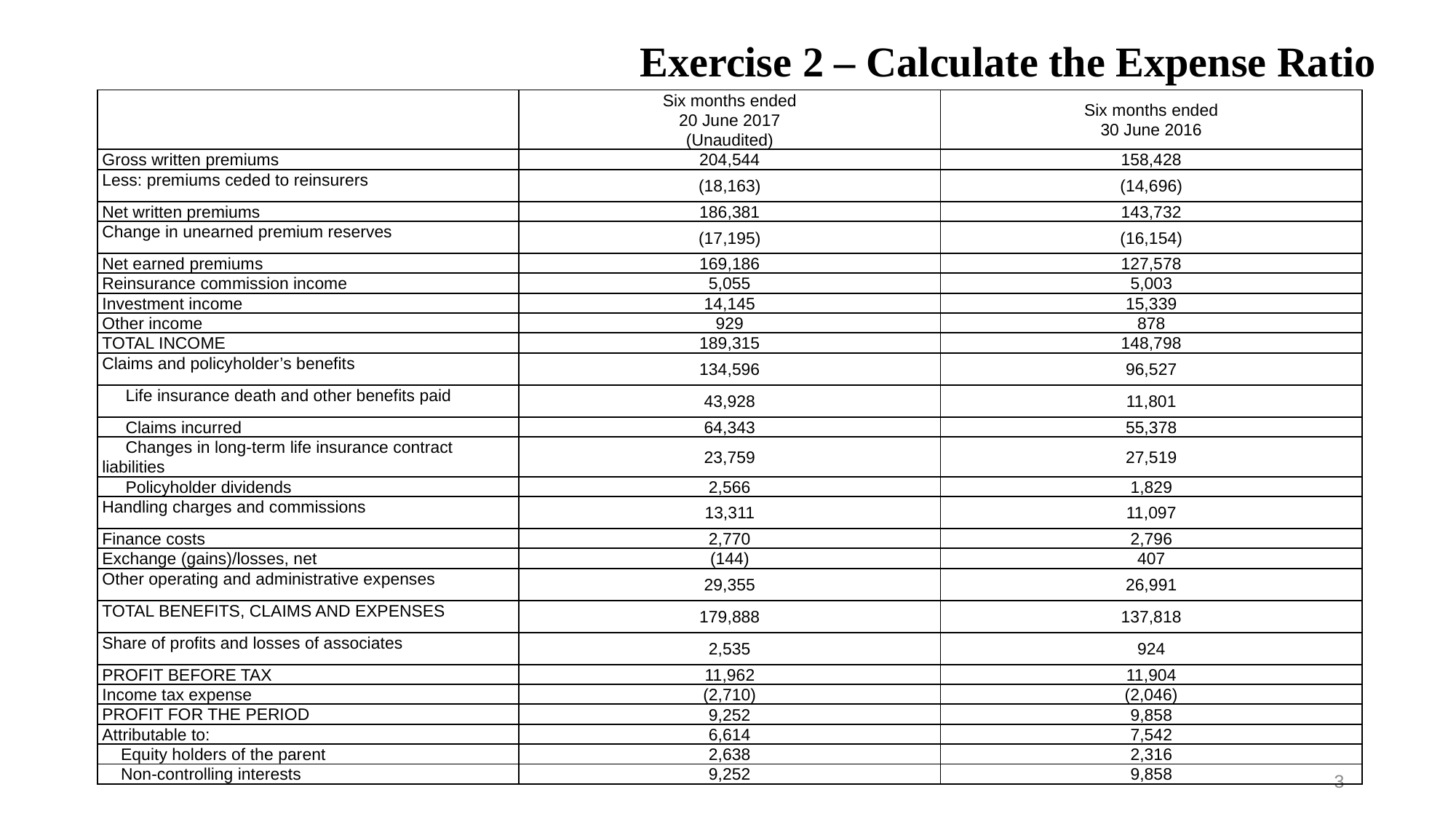

# Exercise 2 – Calculate the Expense Ratio
|  | Six months ended 20 June 2017 (Unaudited) | Six months ended 30 June 2016 |
| --- | --- | --- |
| Gross written premiums | 204,544 | 158,428 |
| Less: premiums ceded to reinsurers | (18,163) | (14,696) |
| Net written premiums | 186,381 | 143,732 |
| Change in unearned premium reserves | (17,195) | (16,154) |
| Net earned premiums | 169,186 | 127,578 |
| Reinsurance commission income | 5,055 | 5,003 |
| Investment income | 14,145 | 15,339 |
| Other income | 929 | 878 |
| TOTAL INCOME | 189,315 | 148,798 |
| Claims and policyholder’s benefits | 134,596 | 96,527 |
| Life insurance death and other benefits paid | 43,928 | 11,801 |
| Claims incurred | 64,343 | 55,378 |
| Changes in long-term life insurance contract liabilities | 23,759 | 27,519 |
| Policyholder dividends | 2,566 | 1,829 |
| Handling charges and commissions | 13,311 | 11,097 |
| Finance costs | 2,770 | 2,796 |
| Exchange (gains)/losses, net | (144) | 407 |
| Other operating and administrative expenses | 29,355 | 26,991 |
| TOTAL BENEFITS, CLAIMS AND EXPENSES | 179,888 | 137,818 |
| Share of profits and losses of associates | 2,535 | 924 |
| PROFIT BEFORE TAX | 11,962 | 11,904 |
| Income tax expense | (2,710) | (2,046) |
| PROFIT FOR THE PERIOD | 9,252 | 9,858 |
| Attributable to: | 6,614 | 7,542 |
| Equity holders of the parent | 2,638 | 2,316 |
| Non-controlling interests | 9,252 | 9,858 |
3